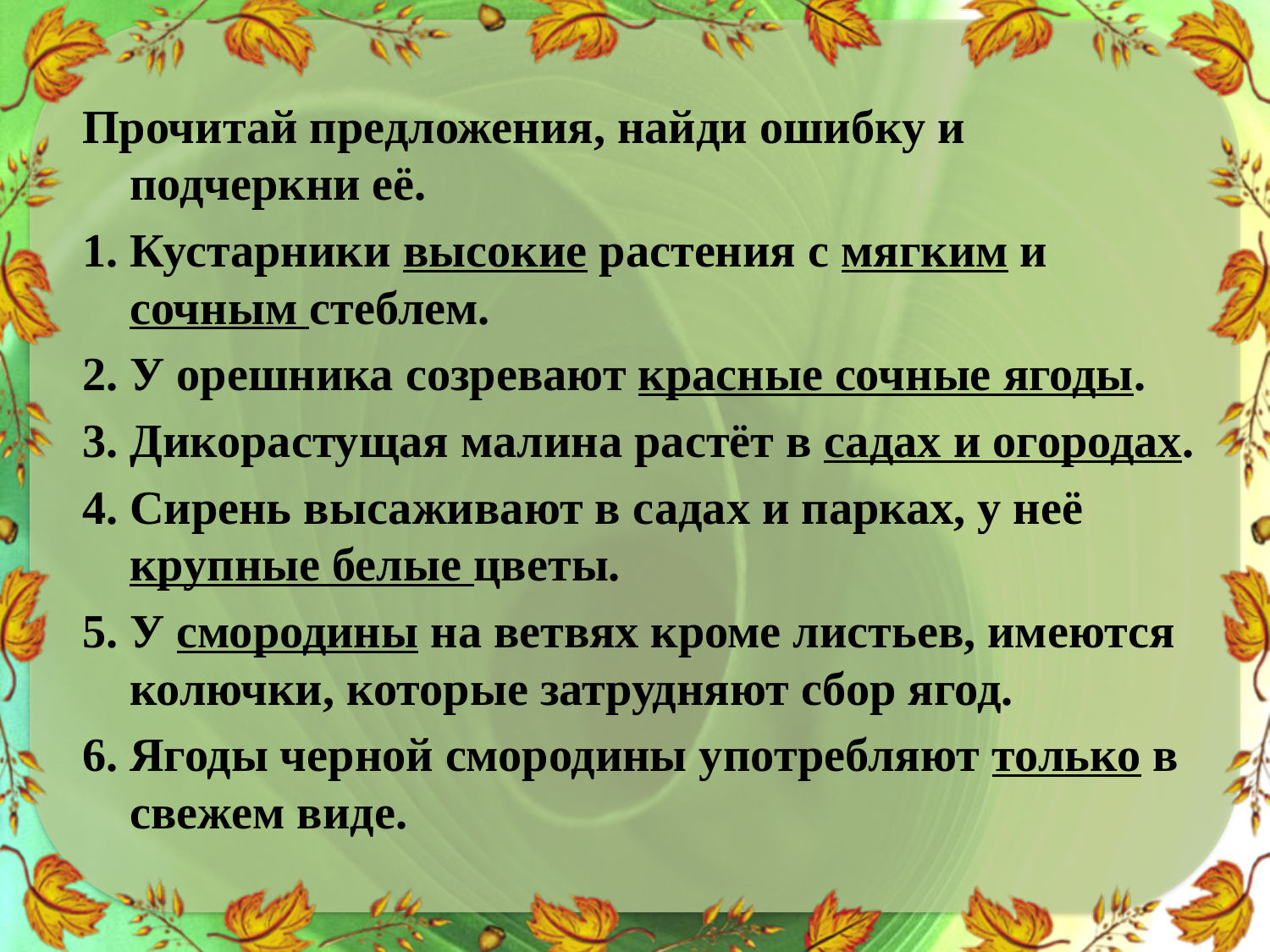

Прочитай предложения, найди ошибку и подчеркни её.
1. Кустарники высокие растения с мягким и сочным стеблем.
2. У орешника созревают красные сочные ягоды.
3. Дикорастущая малина растёт в садах и огородах.
4. Сирень высаживают в садах и парках, у неё крупные белые цветы.
5. У смородины на ветвях кроме листьев, имеются колючки, которые затрудняют сбор ягод.
6. Ягоды черной смородины употребляют только в свежем виде.